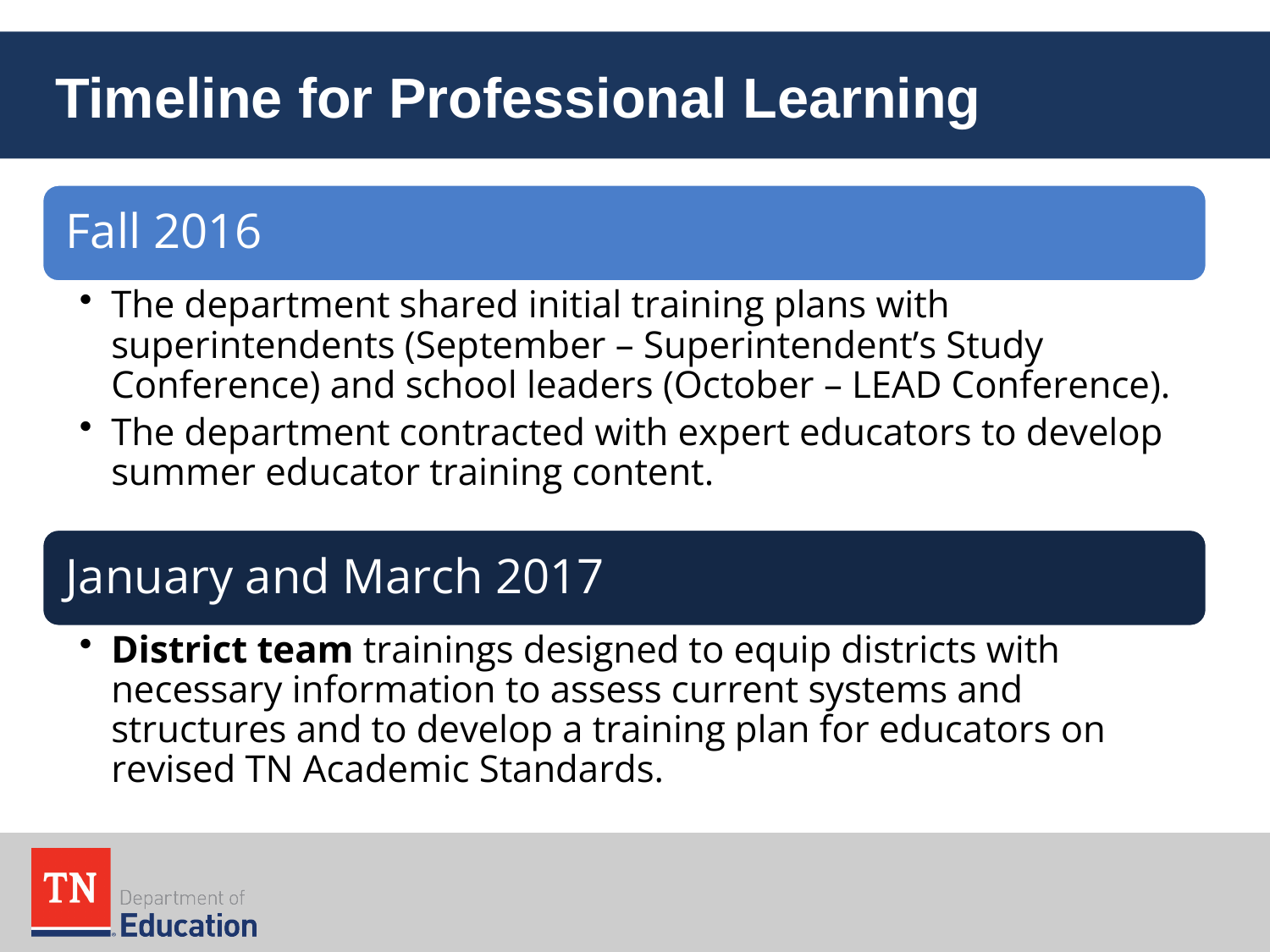

# Timeline for Professional Learning
Fall 2016
The department shared initial training plans with superintendents (September – Superintendent’s Study Conference) and school leaders (October – LEAD Conference).
The department contracted with expert educators to develop summer educator training content.
January and March 2017
District team trainings designed to equip districts with necessary information to assess current systems and structures and to develop a training plan for educators on revised TN Academic Standards.